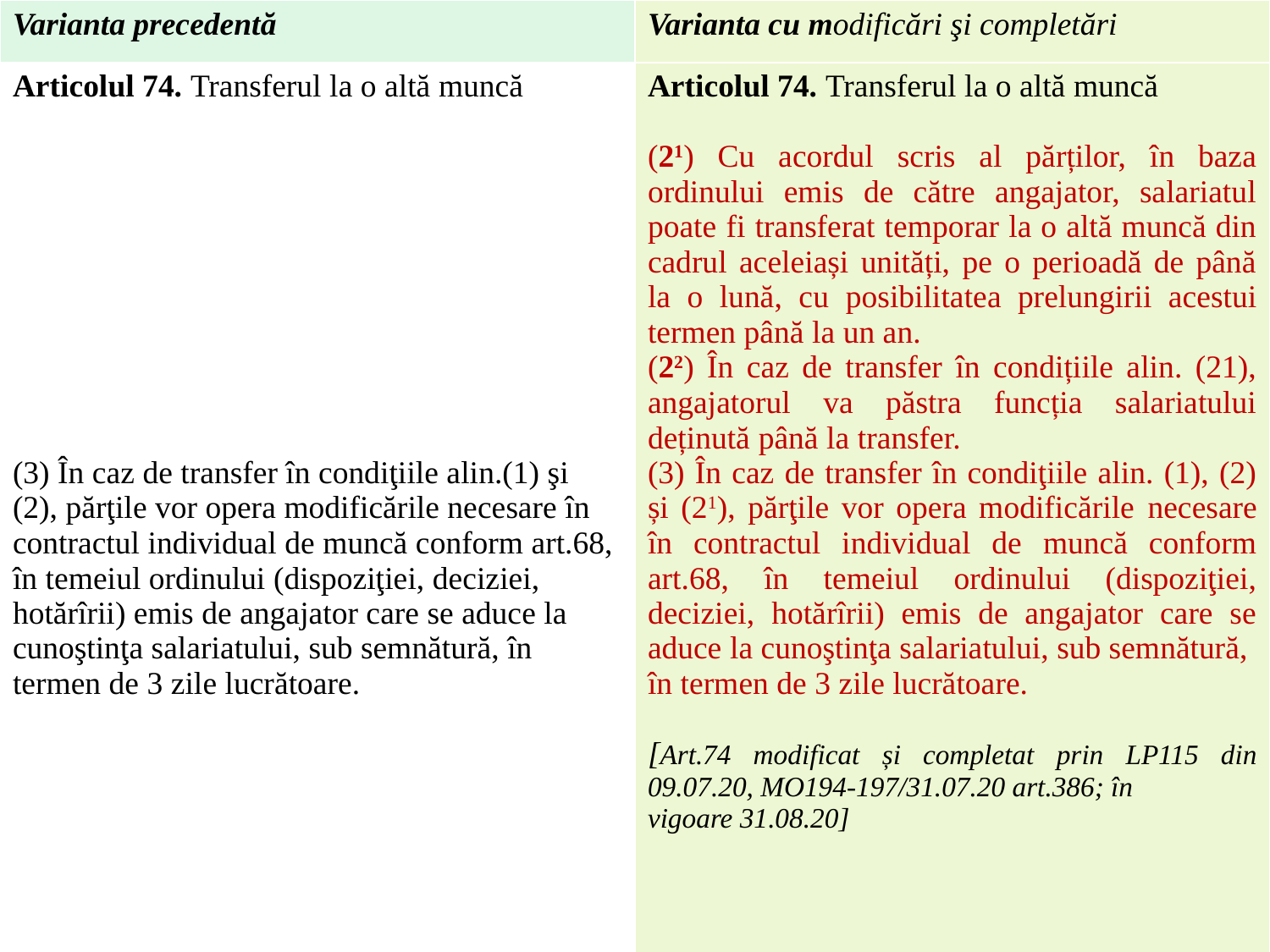

| Varianta precedentă | Varianta cu modificări şi completări |
| --- | --- |
| Articolul 74. Transferul la o altă muncă (3) În caz de transfer în condiţiile alin.(1) şi (2), părţile vor opera modificările necesare în contractul individual de muncă conform art.68, în temeiul ordinului (dispoziţiei, deciziei, hotărîrii) emis de angajator care se aduce la cunoştinţa salariatului, sub semnătură, în termen de 3 zile lucrătoare. | Articolul 74. Transferul la o altă muncă (21) Cu acordul scris al părților, în baza ordinului emis de către angajator, salariatul poate fi transferat temporar la o altă muncă din cadrul aceleiași unități, pe o perioadă de până la o lună, cu posibilitatea prelungirii acestui termen până la un an. (22) În caz de transfer în condițiile alin. (21), angajatorul va păstra funcția salariatului deținută până la transfer. (3) În caz de transfer în condiţiile alin. (1), (2) și (21), părţile vor opera modificările necesare în contractul individual de muncă conform art.68, în temeiul ordinului (dispoziţiei, deciziei, hotărîrii) emis de angajator care se aduce la cunoştinţa salariatului, sub semnătură, în termen de 3 zile lucrătoare. [Art.74 modificat și completat prin LP115 din 09.07.20, MO194-197/31.07.20 art.386; în vigoare 31.08.20] |